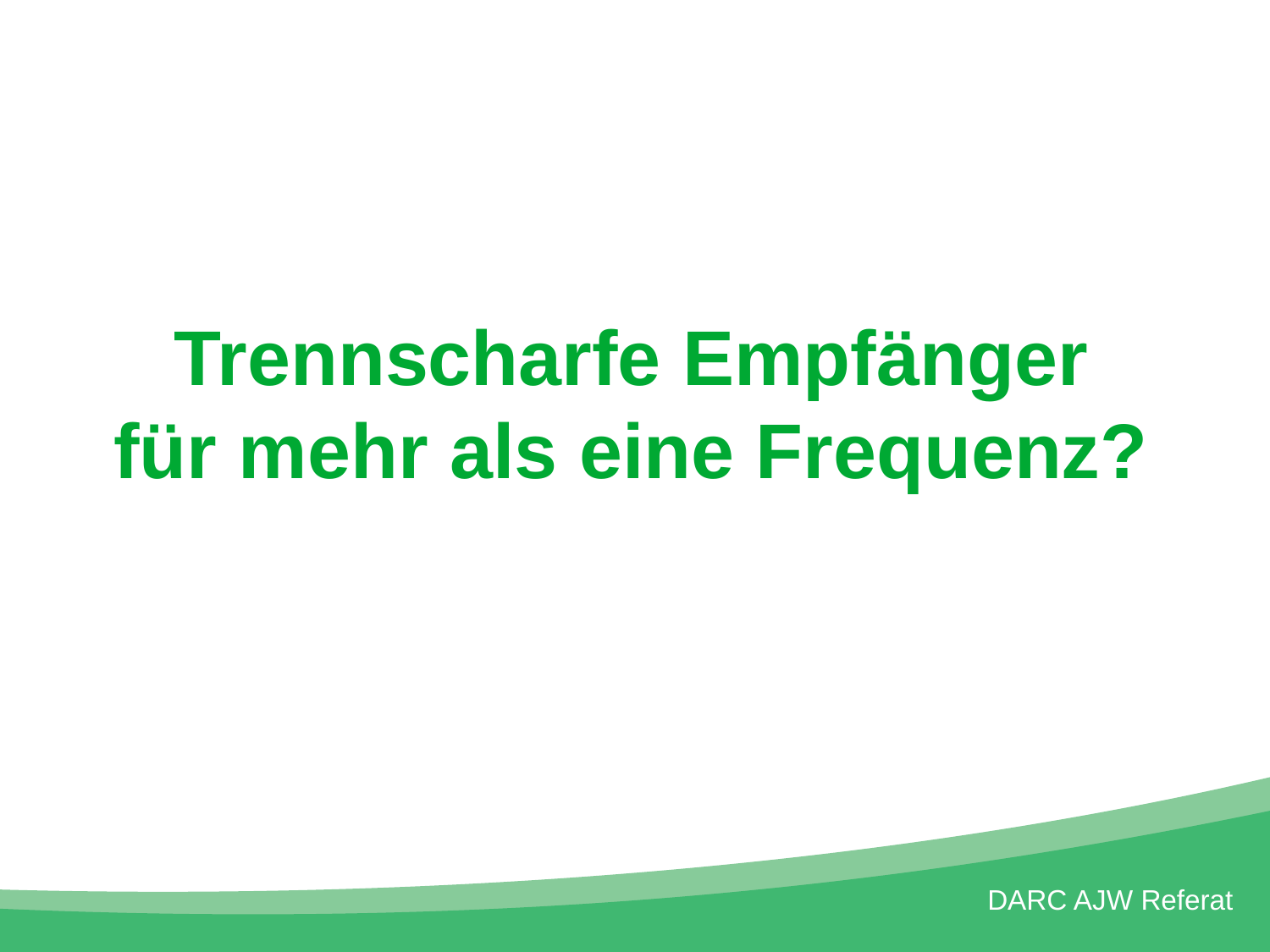

Trennscharfe Empfänger
für mehr als eine Frequenz?